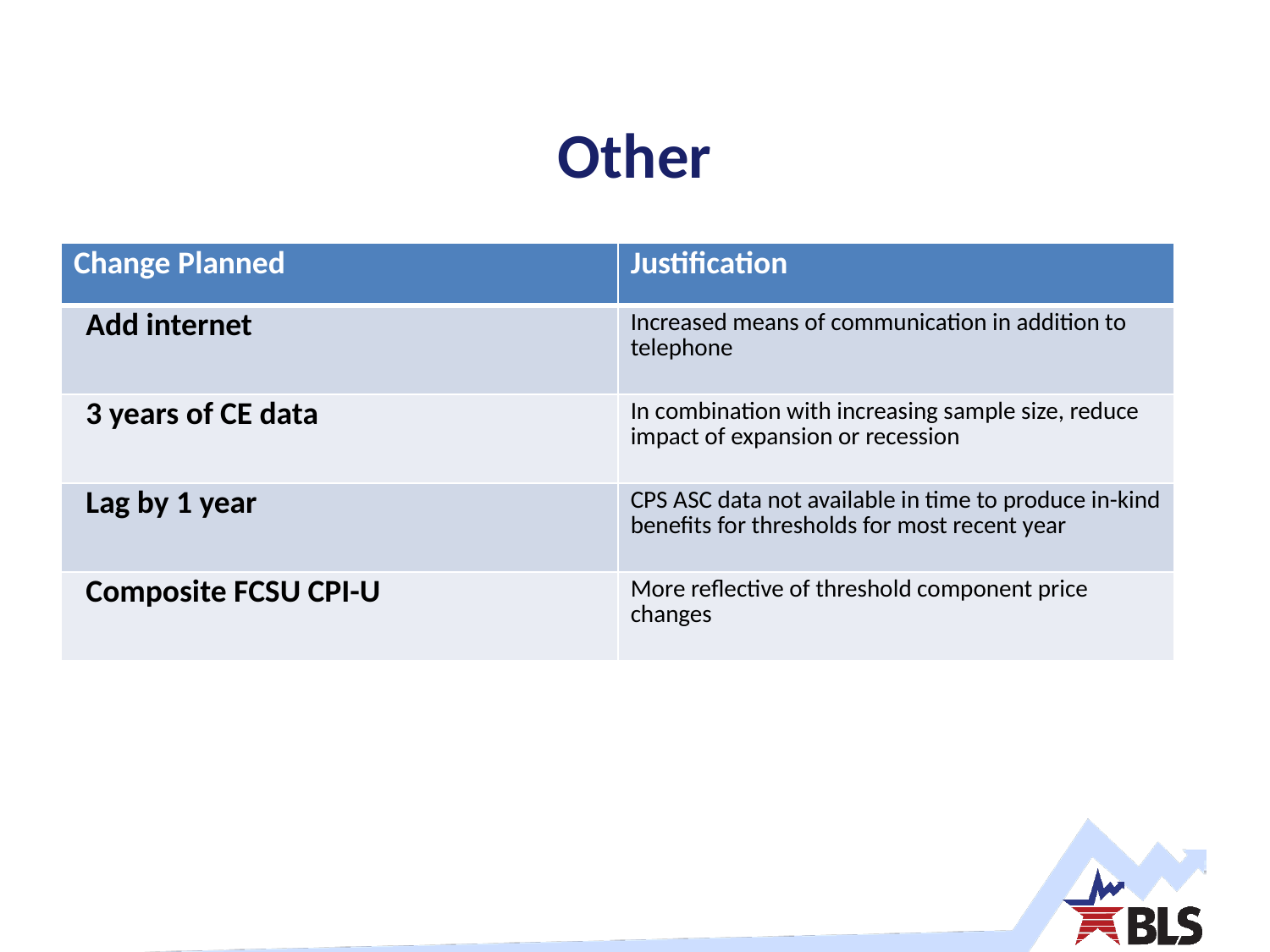

# Other
| Change Planned | Justification |
| --- | --- |
| Add internet | Increased means of communication in addition to telephone |
| 3 years of CE data | In combination with increasing sample size, reduce impact of expansion or recession |
| Lag by 1 year | CPS ASC data not available in time to produce in-kind benefits for thresholds for most recent year |
| Composite FCSU CPI-U | More reflective of threshold component price changes |
7  — U.S. BUREAU OF LABOR STATISTICS • bls.gov